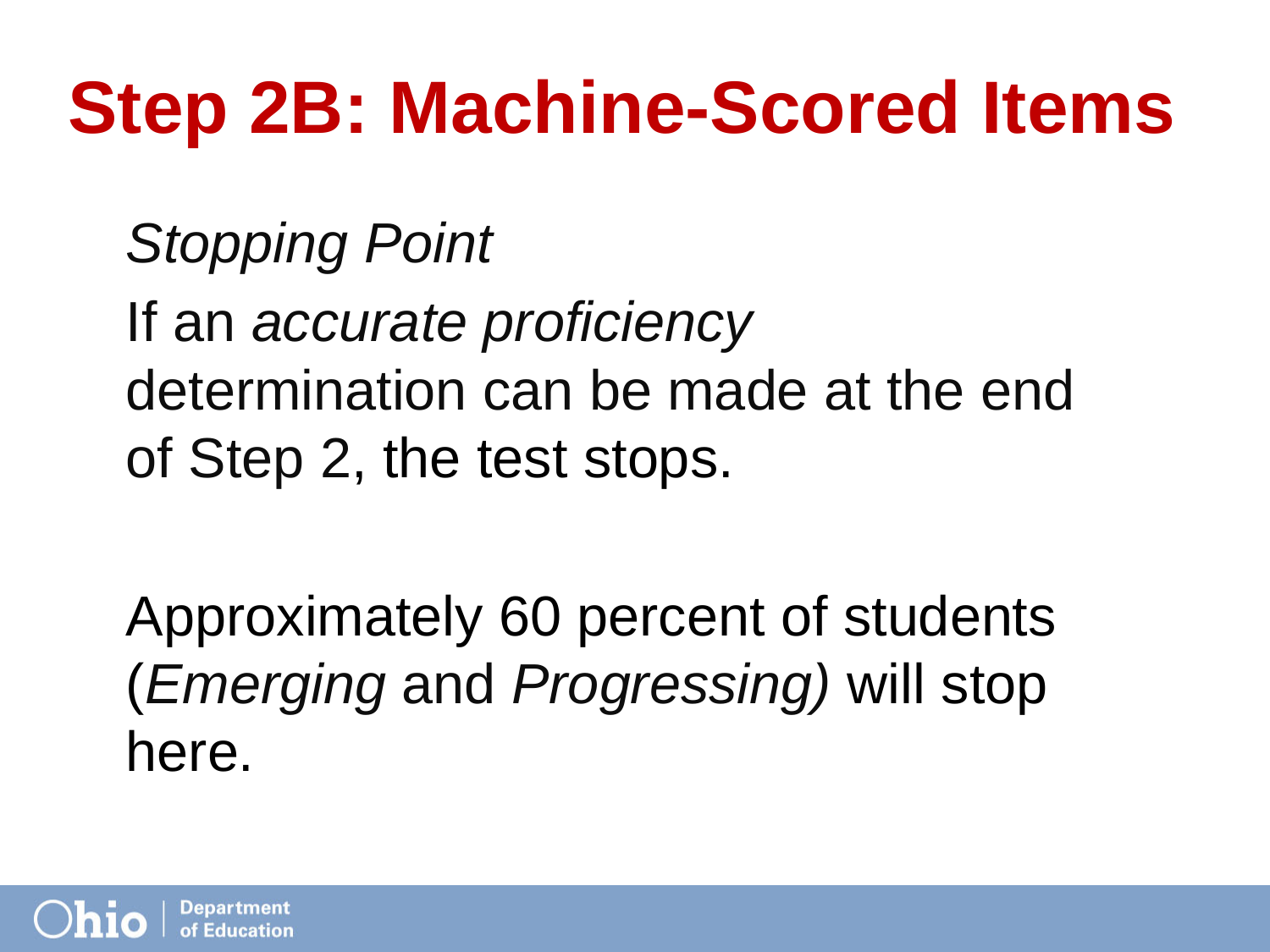

# Step 2B: Machine-Scored Items
Stopping Point
If an accurate proficiency determination can be made at the end of Step 2, the test stops.

Approximately 60 percent of students (Emerging and Progressing) will stop here.